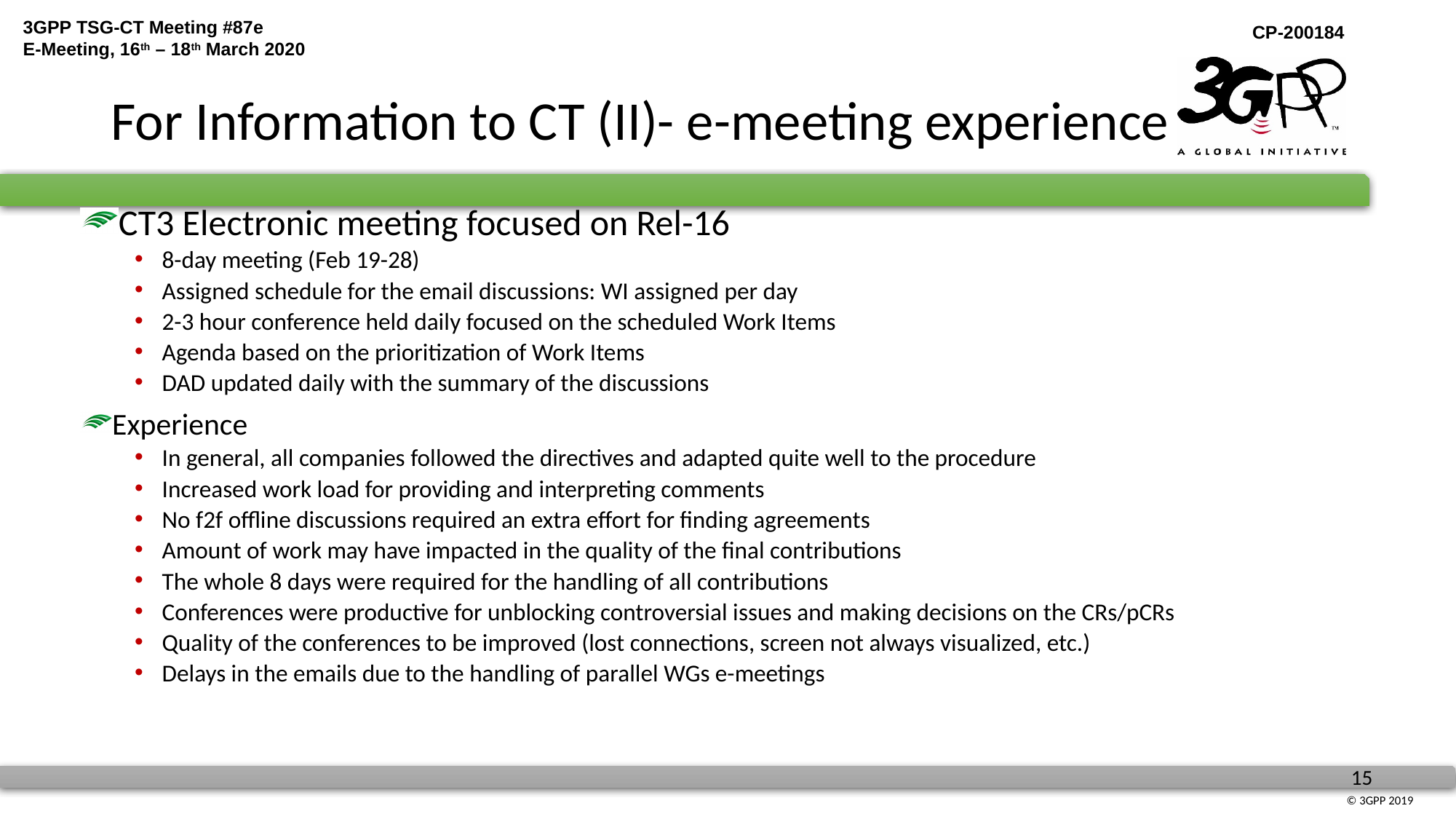

# For Information to CT (II)- e-meeting experience
CT3 Electronic meeting focused on Rel-16
8-day meeting (Feb 19-28)
Assigned schedule for the email discussions: WI assigned per day
2-3 hour conference held daily focused on the scheduled Work Items
Agenda based on the prioritization of Work Items
DAD updated daily with the summary of the discussions
Experience
In general, all companies followed the directives and adapted quite well to the procedure
Increased work load for providing and interpreting comments
No f2f offline discussions required an extra effort for finding agreements
Amount of work may have impacted in the quality of the final contributions
The whole 8 days were required for the handling of all contributions
Conferences were productive for unblocking controversial issues and making decisions on the CRs/pCRs
Quality of the conferences to be improved (lost connections, screen not always visualized, etc.)
Delays in the emails due to the handling of parallel WGs e-meetings